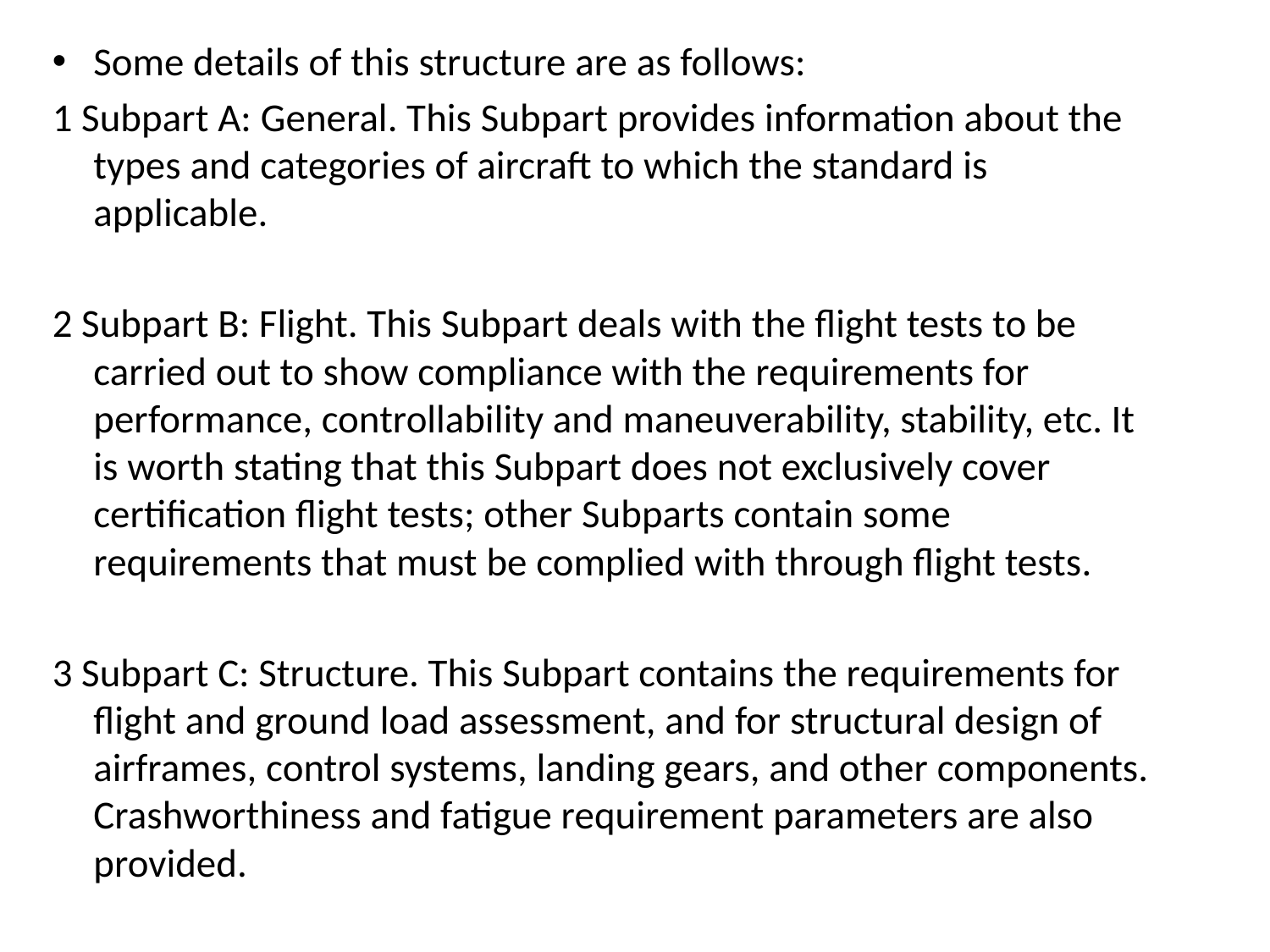

Some details of this structure are as follows:
1 Subpart A: General. This Subpart provides information about the types and categories of aircraft to which the standard is applicable.

2 Subpart B: Flight. This Subpart deals with the flight tests to be carried out to show compliance with the requirements for performance, controllability and maneuverability, stability, etc. It is worth stating that this Subpart does not exclusively cover certification flight tests; other Subparts contain some requirements that must be complied with through flight tests.

3 Subpart C: Structure. This Subpart contains the requirements for flight and ground load assessment, and for structural design of airframes, control systems, landing gears, and other components. Crashworthiness and fatigue requirement parameters are also provided.